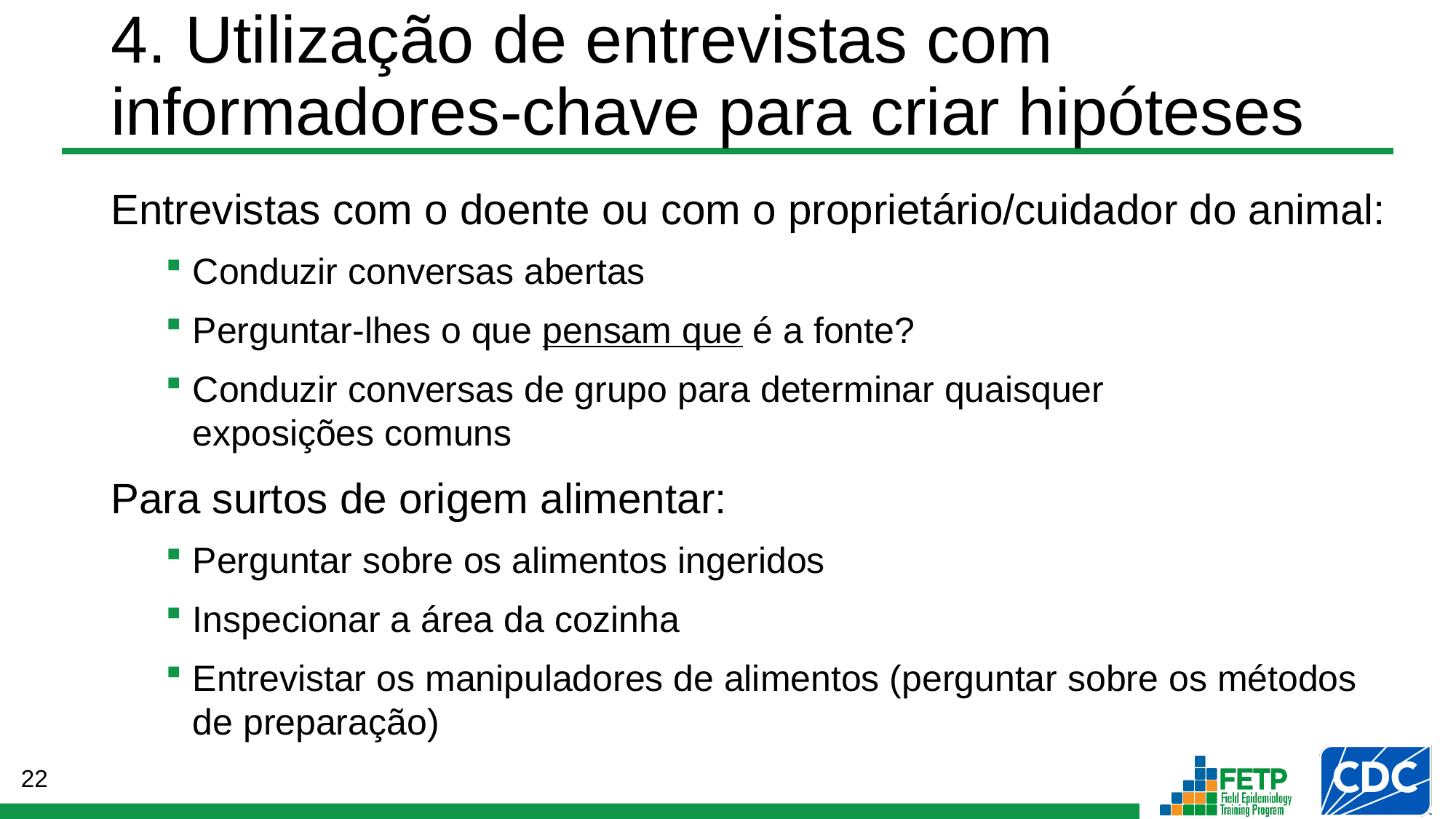

# 4. Utilização de entrevistas com informadores-chave para criar hipóteses
Entrevistas com o doente ou com o proprietário/cuidador do animal:
Conduzir conversas abertas
Perguntar-lhes o que pensam que é a fonte?
Conduzir conversas de grupo para determinar quaisquer
exposições comuns
Para surtos de origem alimentar:
Perguntar sobre os alimentos ingeridos
Inspecionar a área da cozinha
Entrevistar os manipuladores de alimentos (perguntar sobre os métodos de preparação)